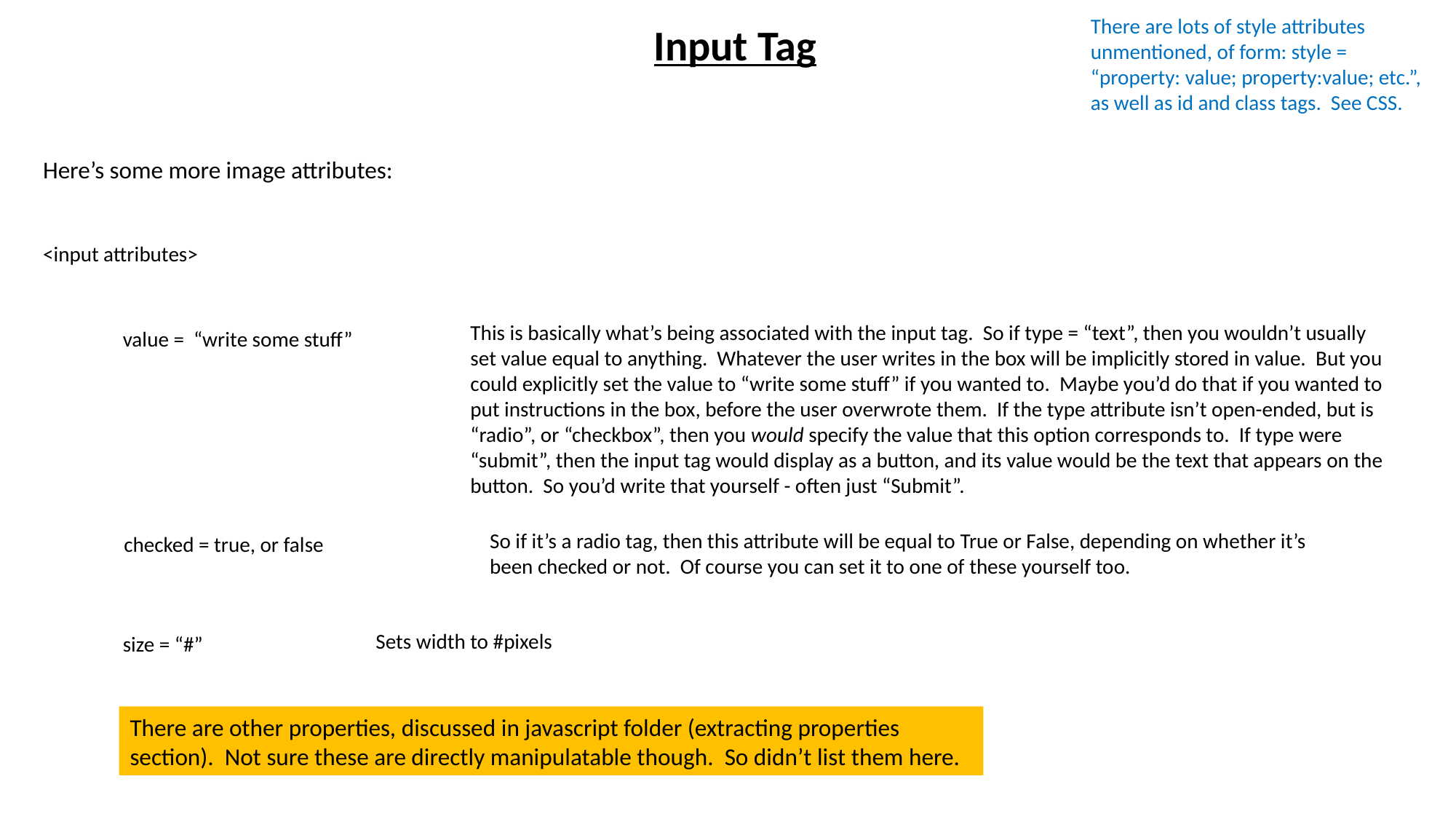

There are lots of style attributes unmentioned, of form: style = “property: value; property:value; etc.”, as well as id and class tags.  See CSS.
Input Tag
Here’s some more image attributes:
<input attributes>
This is basically what’s being associated with the input tag.  So if type = “text”, then you wouldn’t usually set value equal to anything.  Whatever the user writes in the box will be implicitly stored in value.  But you could explicitly set the value to “write some stuff” if you wanted to.  Maybe you’d do that if you wanted to put instructions in the box, before the user overwrote them.  If the type attribute isn’t open-ended, but is “radio”, or “checkbox”, then you would specify the value that this option corresponds to.  If type were “submit”, then the input tag would display as a button, and its value would be the text that appears on the button.  So you’d write that yourself - often just “Submit”.
value =  “write some stuff”
So if it’s a radio tag, then this attribute will be equal to True or False, depending on whether it’s been checked or not.  Of course you can set it to one of these yourself too.
checked = true, or false
Sets width to #pixels
size = “#”
There are other properties, discussed in javascript folder (extracting properties section).  Not sure these are directly manipulatable though.  So didn’t list them here.